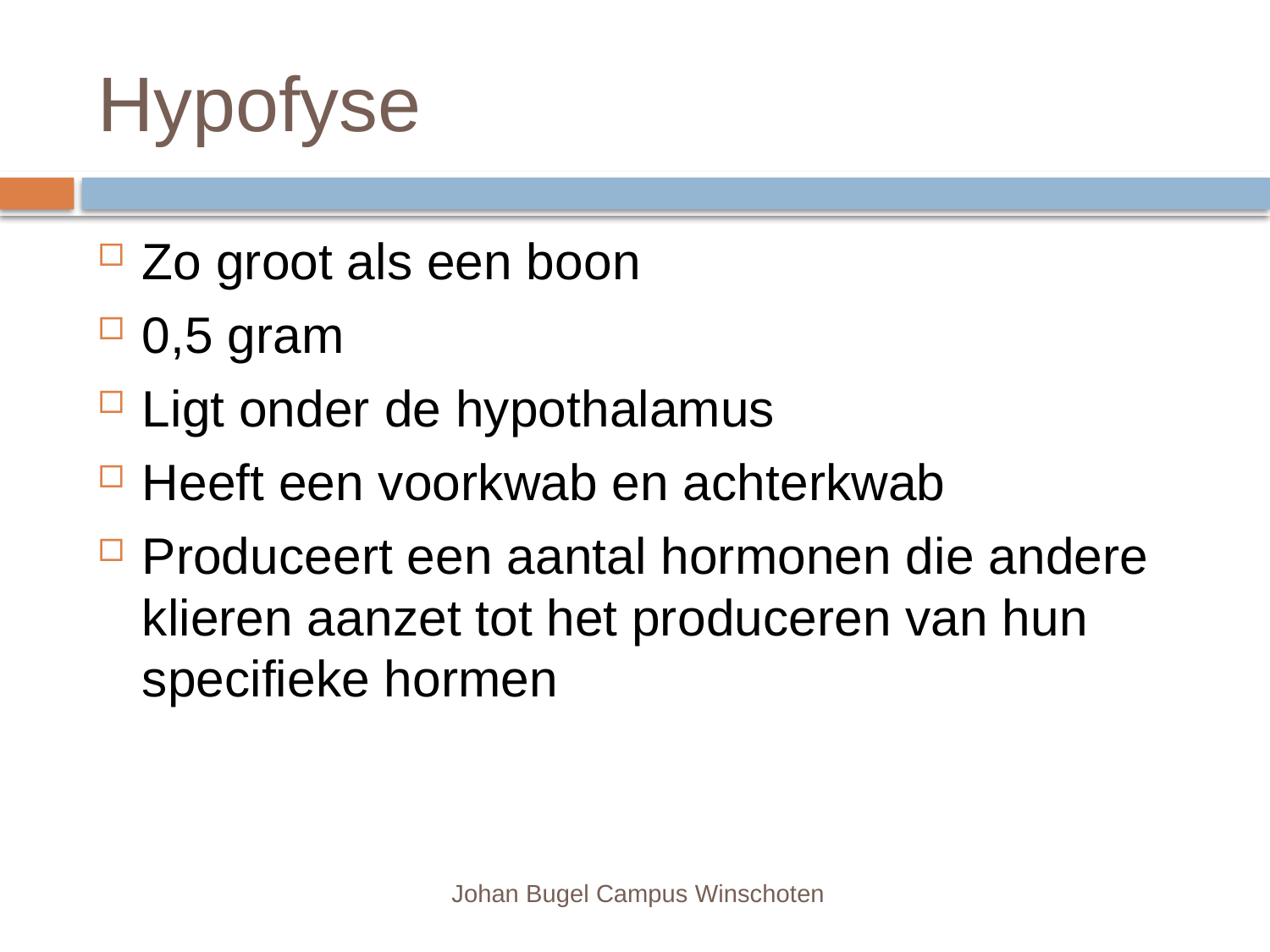

# Hypofyse
Zo groot als een boon
0,5 gram
Ligt onder de hypothalamus
Heeft een voorkwab en achterkwab
Produceert een aantal hormonen die andere klieren aanzet tot het produceren van hun specifieke hormen
Johan Bugel Campus Winschoten